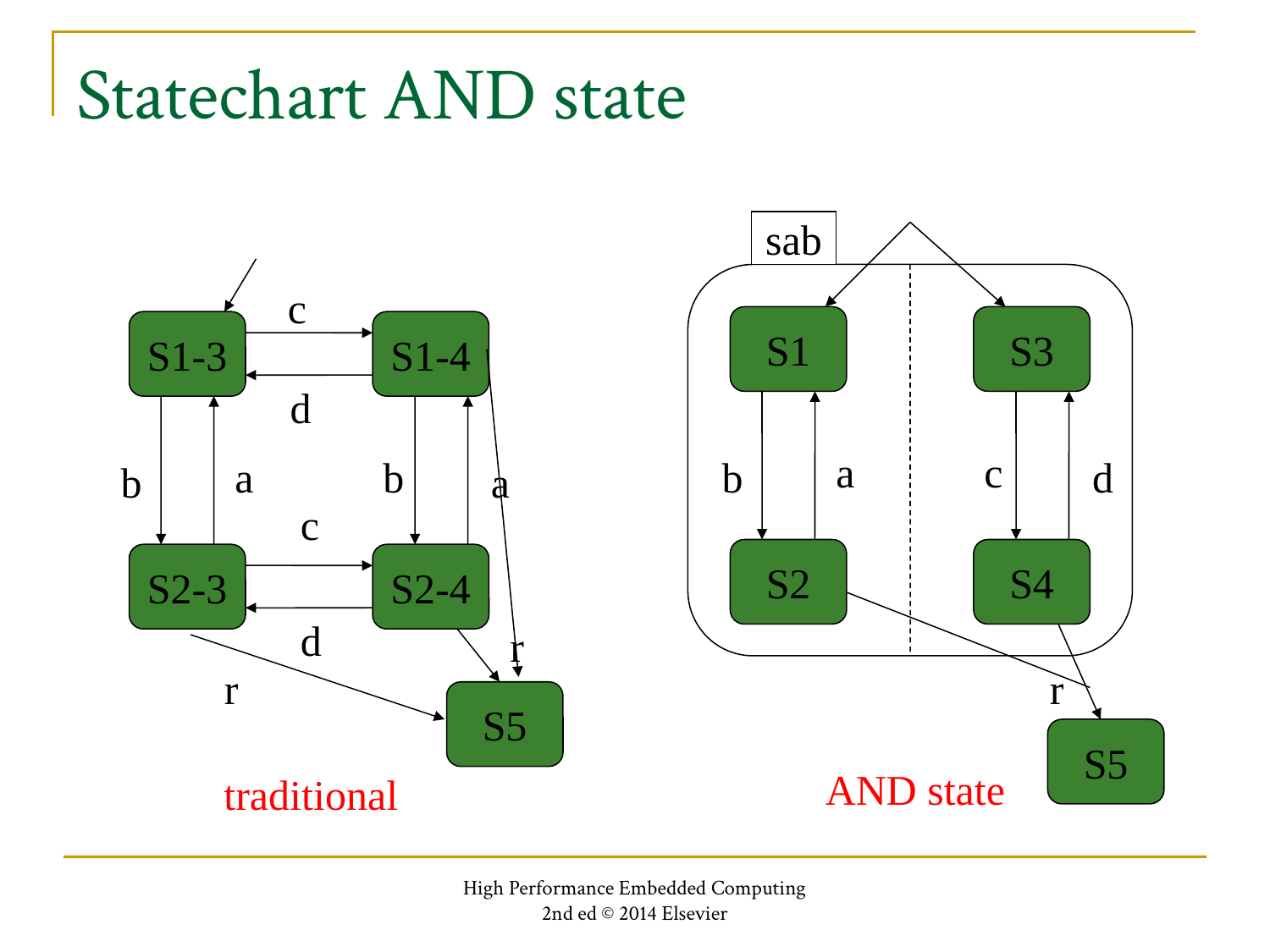

# Statechart AND state
sab

c
S1
S3
S1-3
S1-4

d

a
c
a
b
b
d
b
a
c
S2
S4
S2-3
S2-4

d
r

r
r
S5
S5
AND state
traditional
High Performance Embedded Computing 2nd ed © 2014 Elsevier